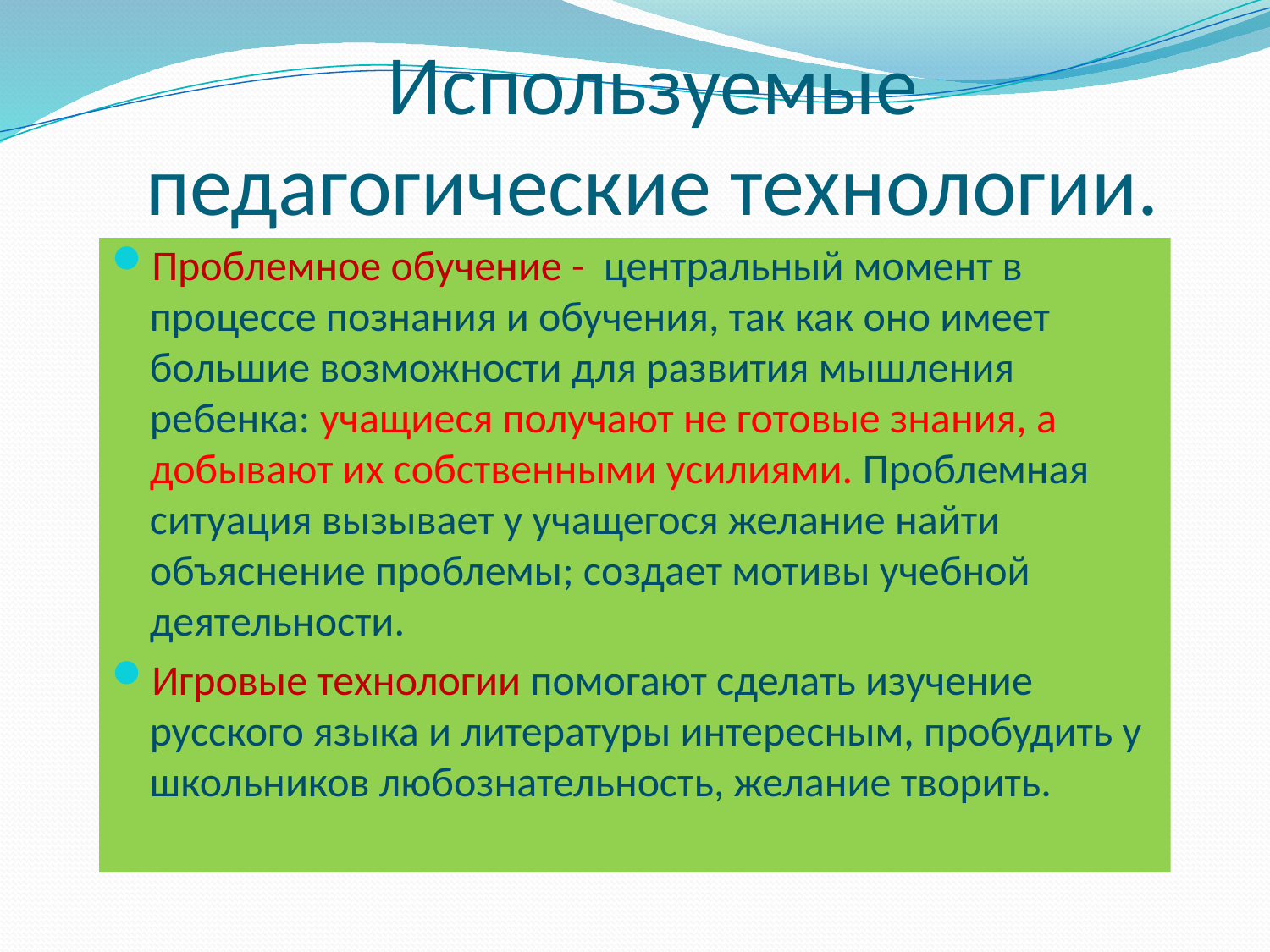

# Используемые педагогические технологии.

Проблемное обучение -  центральный момент в процессе познания и обучения, так как оно имеет большие возможности для развития мышления ребенка: учащиеся получают не готовые знания, а добывают их собственными усилиями. Проблемная ситуация вызывает у учащегося желание найти объяснение проблемы; создает мотивы учебной деятельности.
Игровые технологии помогают сделать изучение русского языка и литературы интересным, пробудить у школьников любознательность, желание творить.